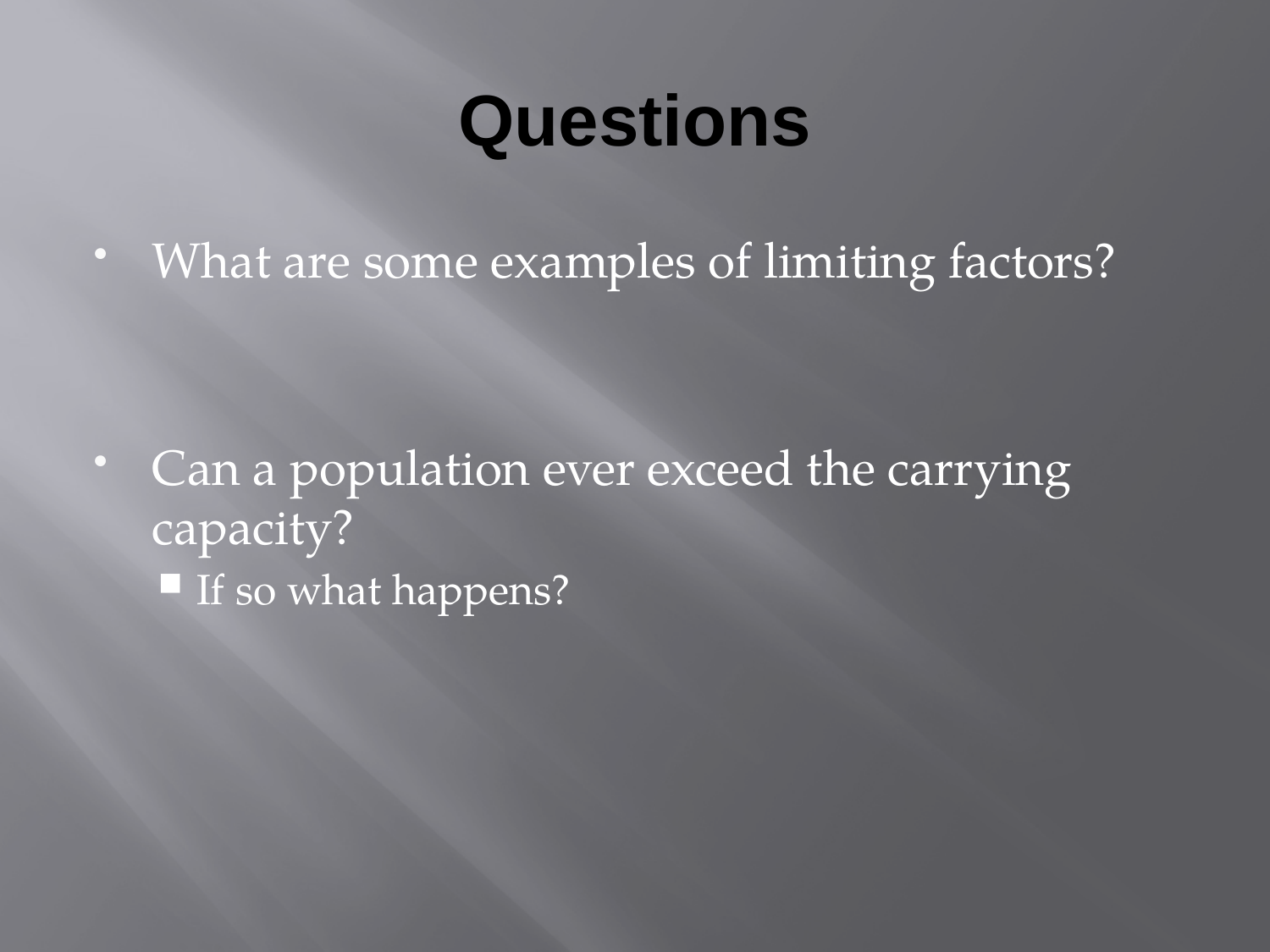

# Questions
What are some examples of limiting factors?

Can a population ever exceed the carrying capacity?
If so what happens?